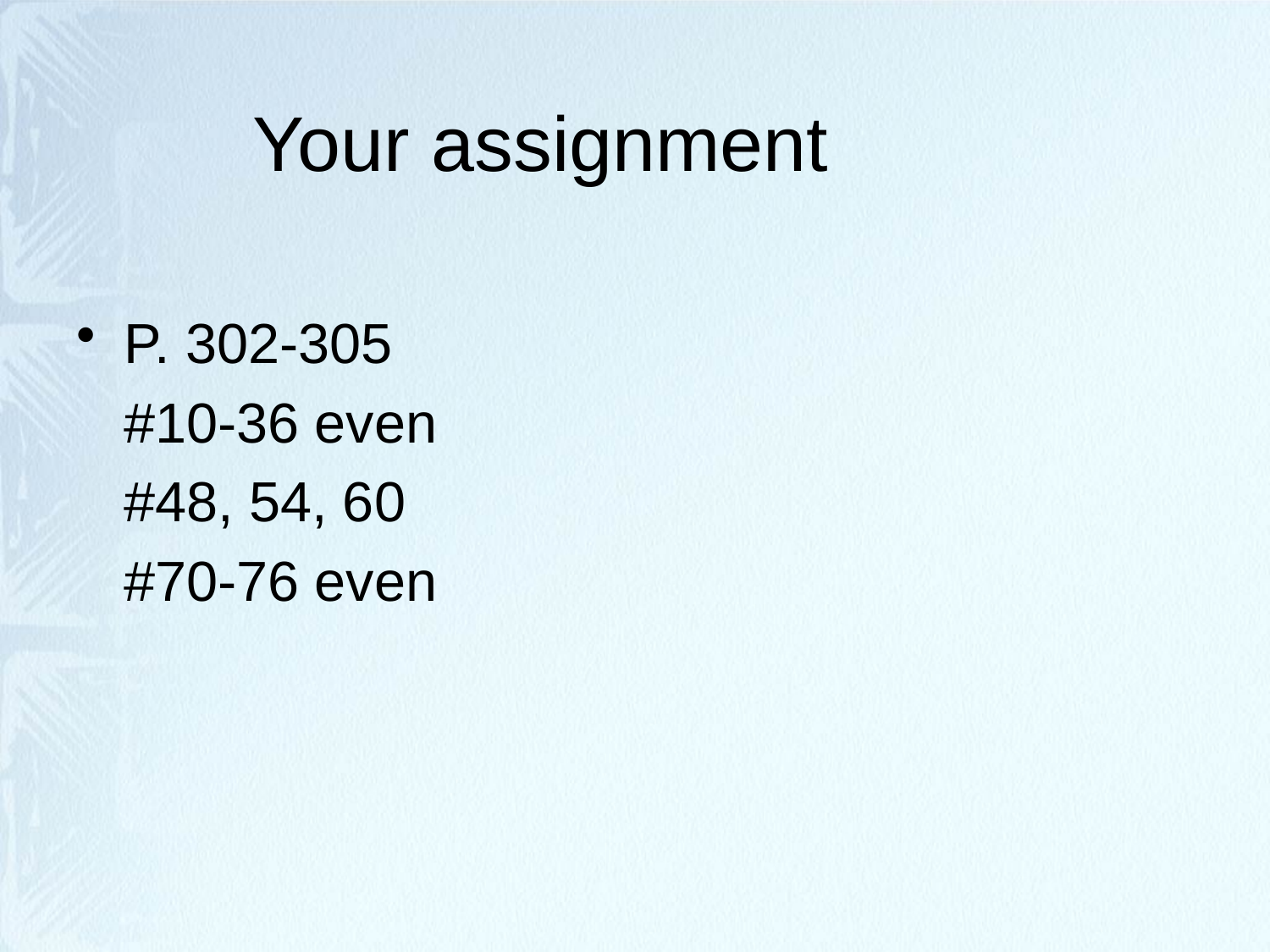

# Your assignment

P. 302-305
	#10-36 even
	#48, 54, 60
	#70-76 even